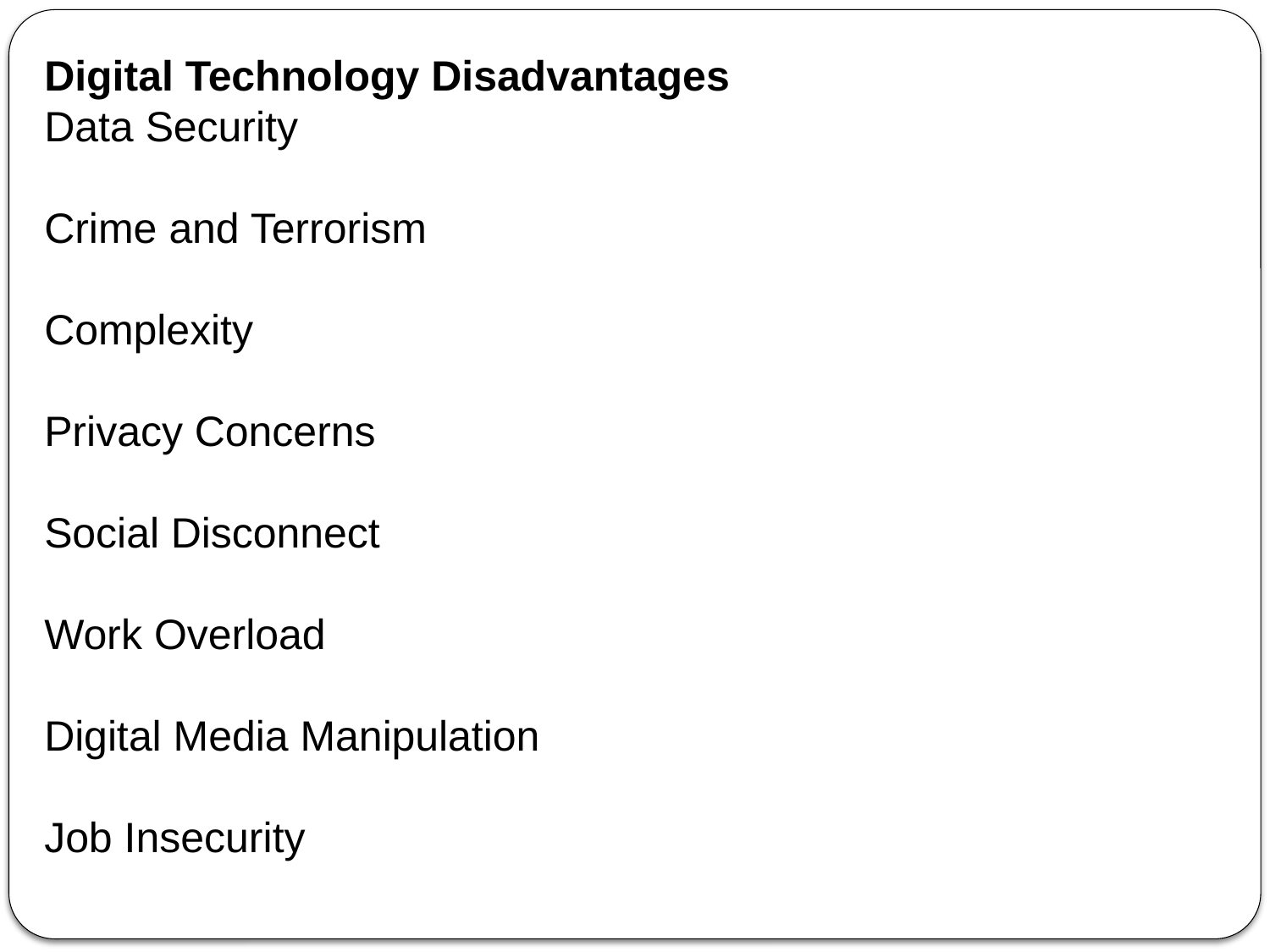

Digital Technology Disadvantages
Data Security

Crime and Terrorism

Complexity

Privacy Concerns

Social Disconnect

Work Overload

Digital Media Manipulation

Job Insecurity